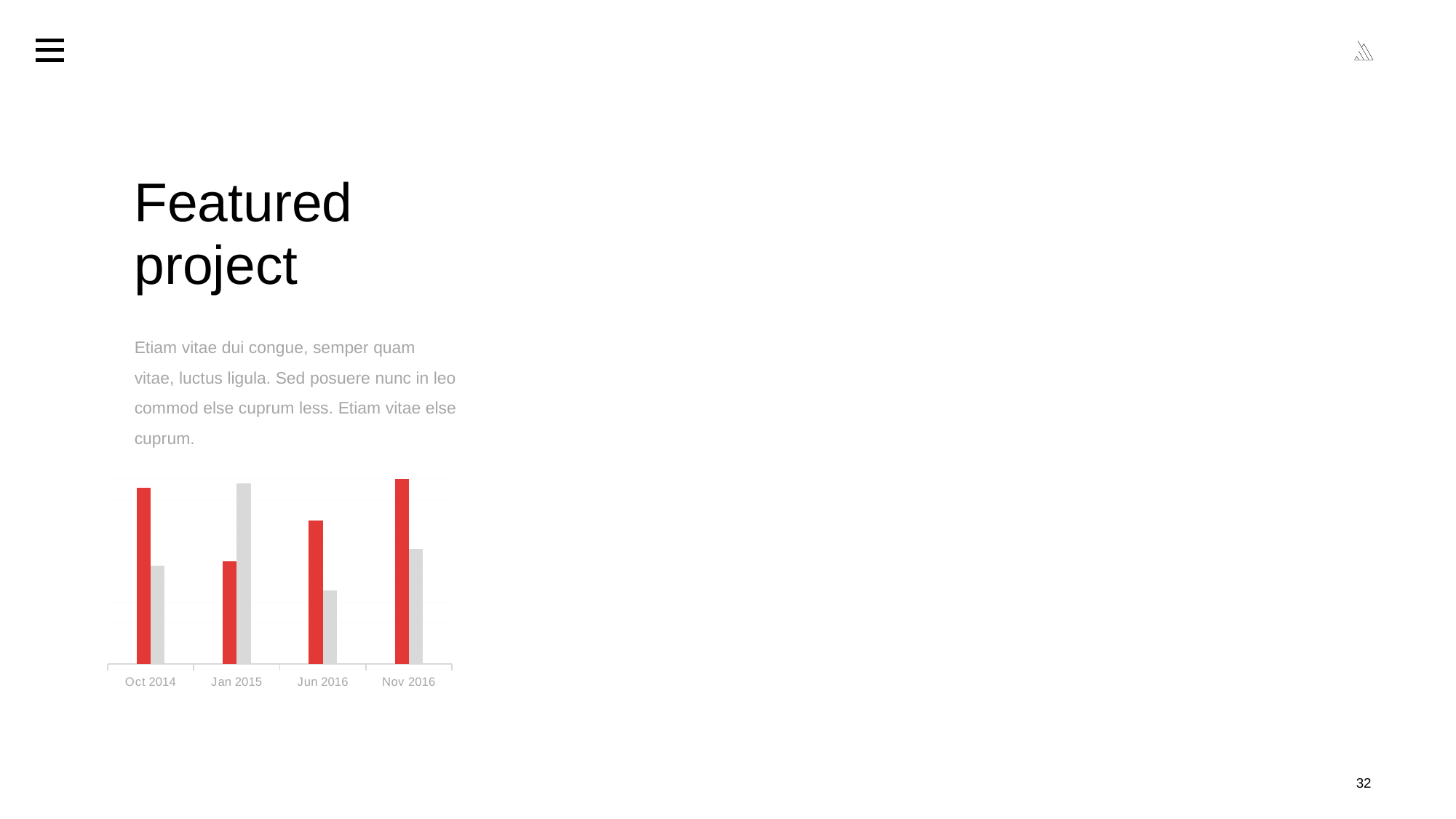

Featured
project
Etiam vitae dui congue, semper quam vitae, luctus ligula. Sed posuere nunc in leo commod else cuprum less. Etiam vitae else cuprum.

### Chart

| Category | Ряд 1 | Ряд 2 |
|---|---|---|
| Oct 2014 | 4.3 | 2.4 |
| Jan 2015 | 2.5 | 4.4 |
| Jun 2016 | 3.5 | 1.8 |
| Nov 2016 | 4.5 | 2.8 |